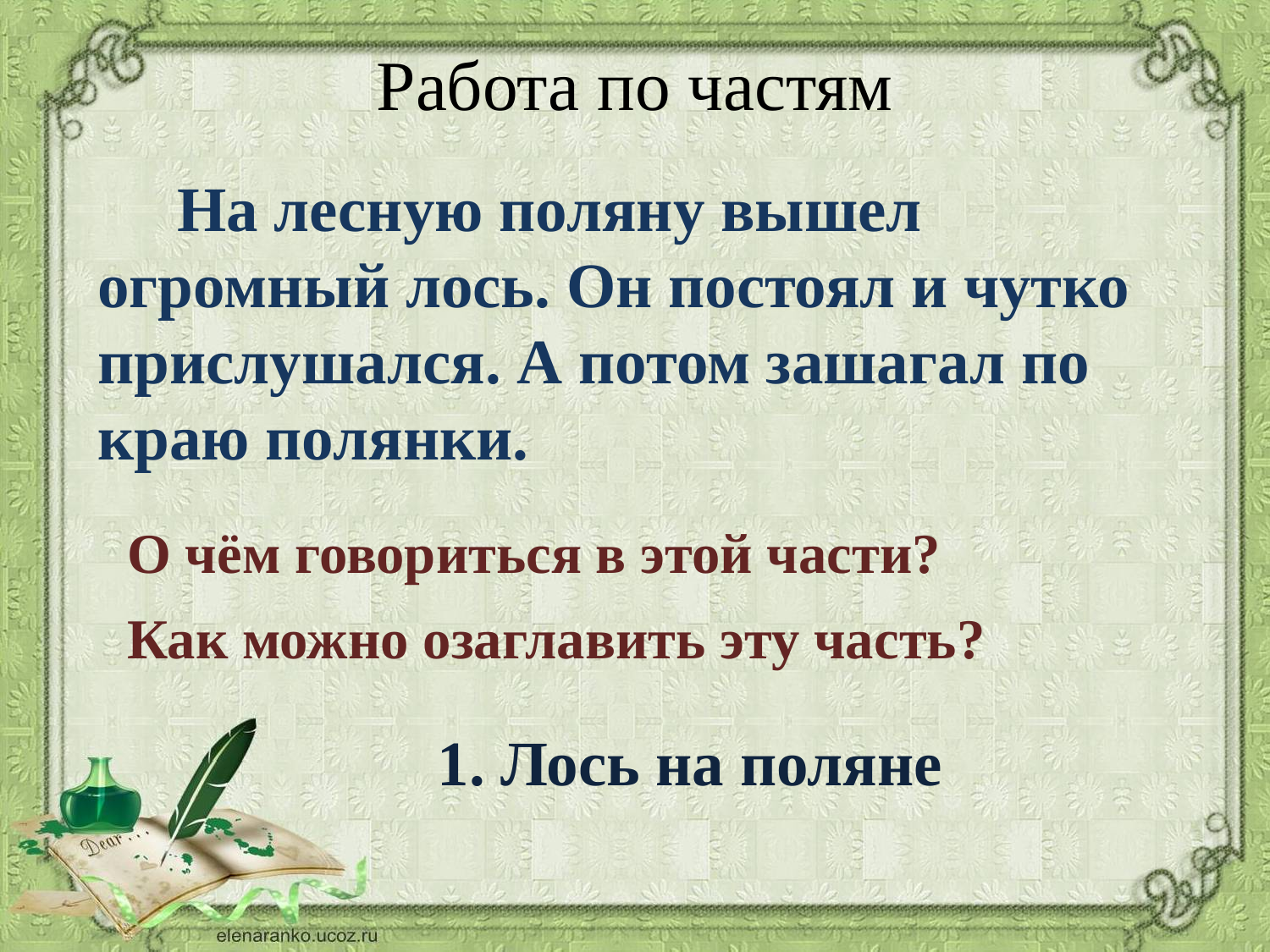

# Работа по частям
     На лесную поляну вышел огромный лось. Он постоял и чутко прислушался. А потом зашагал по краю полянки.
О чём говориться в этой части?
Как можно озаглавить эту часть?
1. Лось на поляне